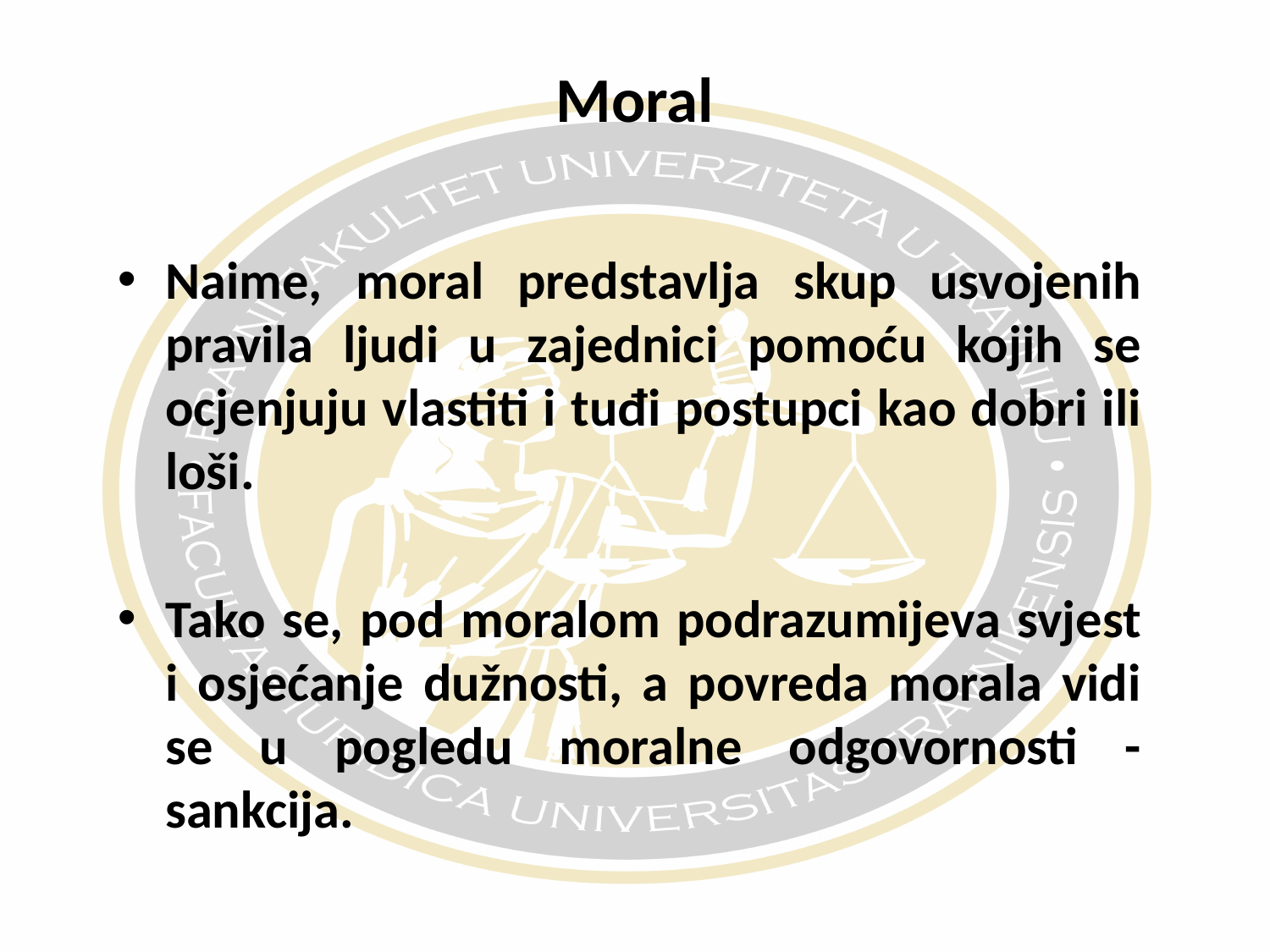

# Moral

Naime, moral predstavlja skup usvojenih pravila ljudi u zajednici pomoću kojih se ocjenjuju vlastiti i tuđi postupci kao dobri ili loši.

Tako se, pod moralom podrazumijeva svjest i osjećanje dužnosti, a povreda morala vidi se u pogledu moralne odgovornosti - sankcija.